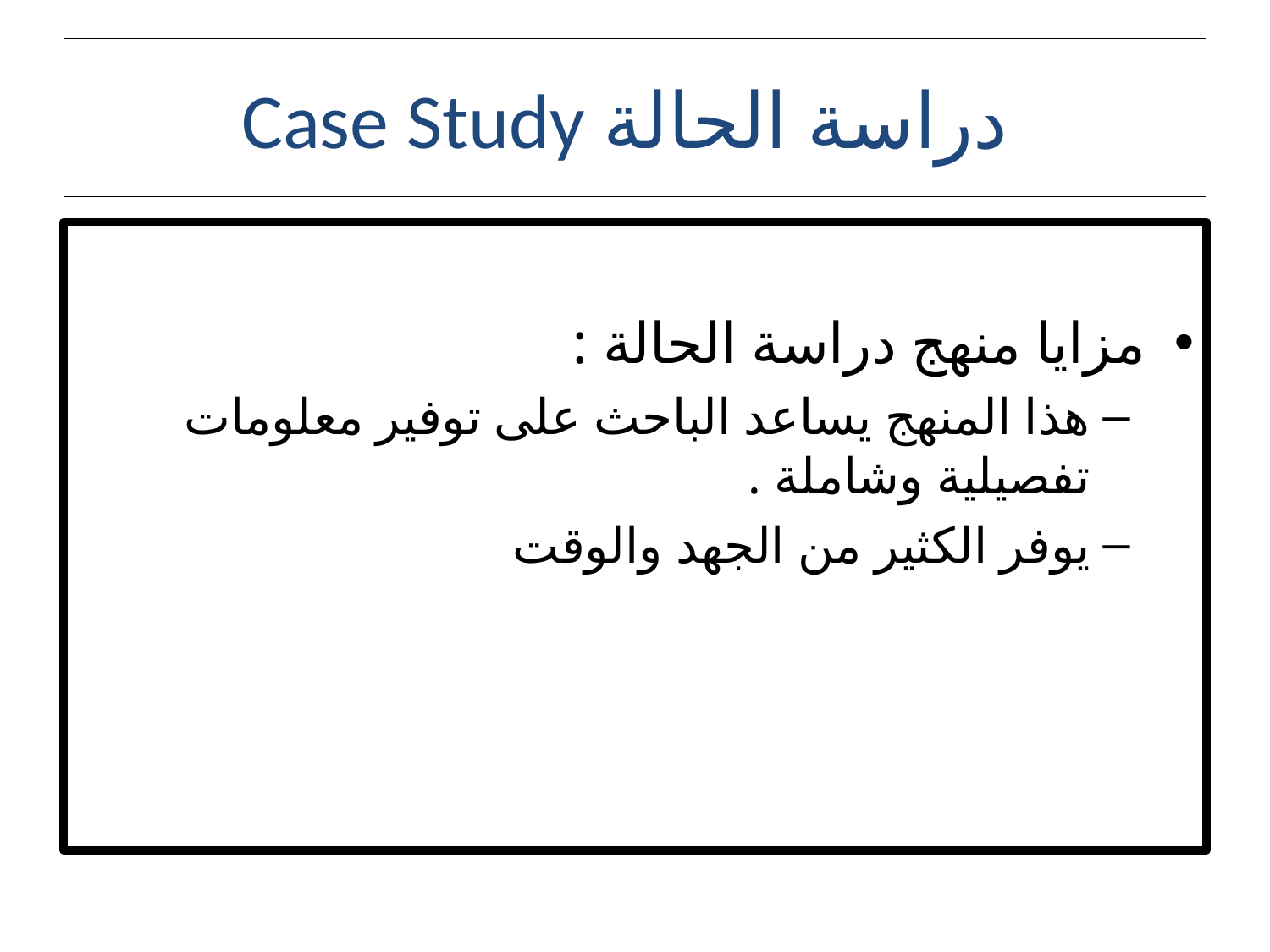

# Case Study دراسة الحالة

مزايا منهج دراسة الحالة :
هذا المنهج يساعد الباحث على توفير معلومات تفصيلية وشاملة .
يوفر الكثير من الجهد والوقت